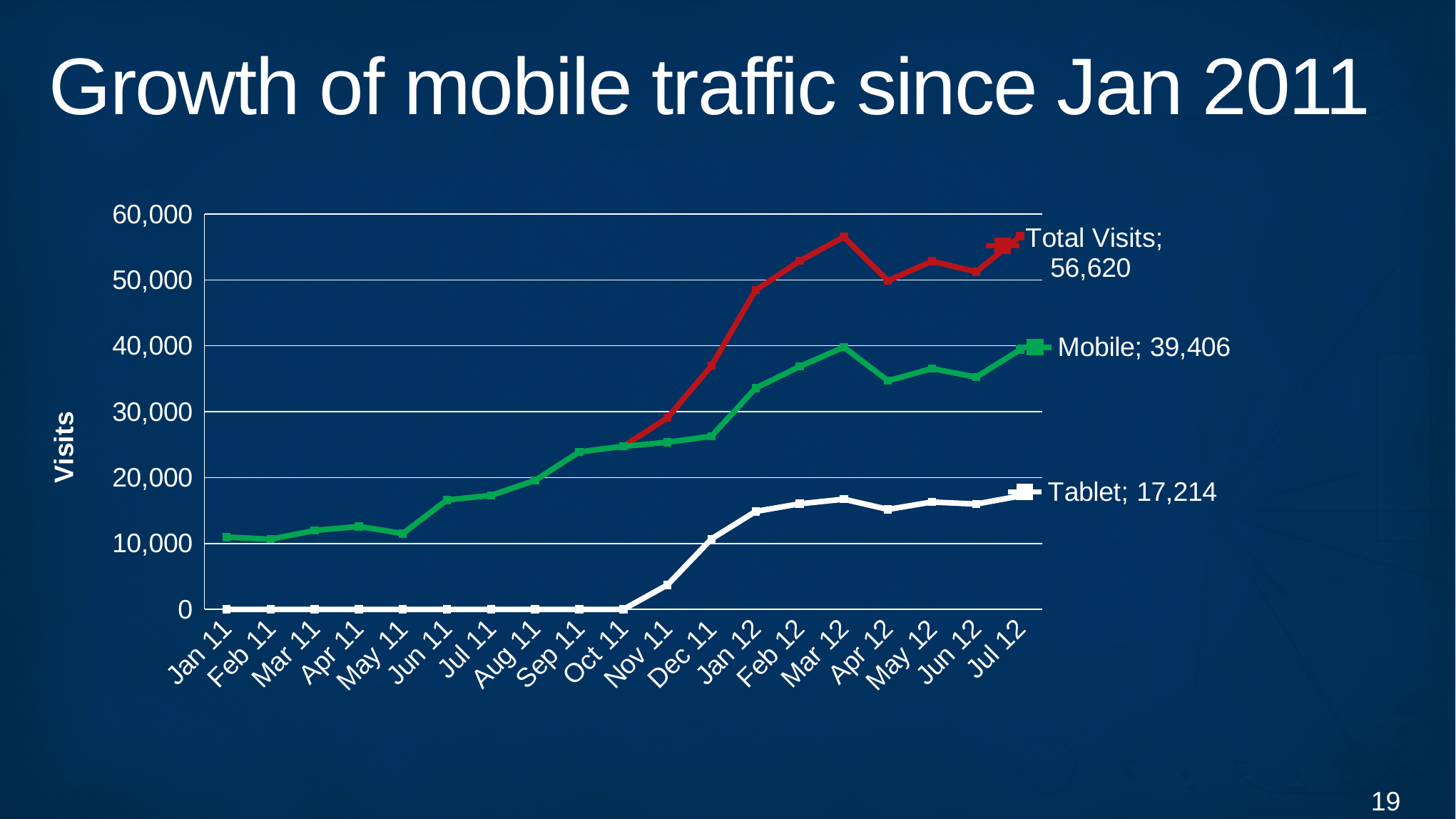

# Growth of mobile traffic since Jan 2011

### Chart

| Category | Total Visits | Mobile | Tablet |
|---|---|---|---|
| Jan 11 | 10961.0 | 10961.0 | 0.0 |
| Feb 11 | 10652.0 | 10652.0 | 0.0 |
| Mar 11 | 11965.0 | 11965.0 | 0.0 |
| Apr 11 | 12582.0 | 12582.0 | 0.0 |
| May 11 | 11502.0 | 11502.0 | 0.0 |
| Jun 11 | 16596.0 | 16596.0 | 0.0 |
| Jul 11 | 17291.0 | 17291.0 | 0.0 |
| Aug 11 | 19568.0 | 19568.0 | 0.0 |
| Sep 11 | 23891.0 | 23891.0 | 0.0 |
| Oct 11 | 24740.0 | 24740.0 | 0.0 |
| Nov 11 | 29063.0 | 25358.0 | 3705.0 |
| Dec 11 | 36975.0 | 26284.0 | 10691.0 |
| Jan 12 | 48437.0 | 33578.0 | 14859.0 |
| Feb 12 | 52876.0 | 36859.0 | 16017.0 |
| Mar 12 | 56504.0 | 39792.0 | 16712.0 |
| Apr 12 | 49866.0 | 34698.0 | 15168.0 |
| May 12 | 52837.0 | 36550.0 | 16287.0 |
| Jun 12 | 51217.0 | 35238.0 | 15979.0 |
| Jul 12 | 56620.0 | 39406.0 | 17214.0 |
19